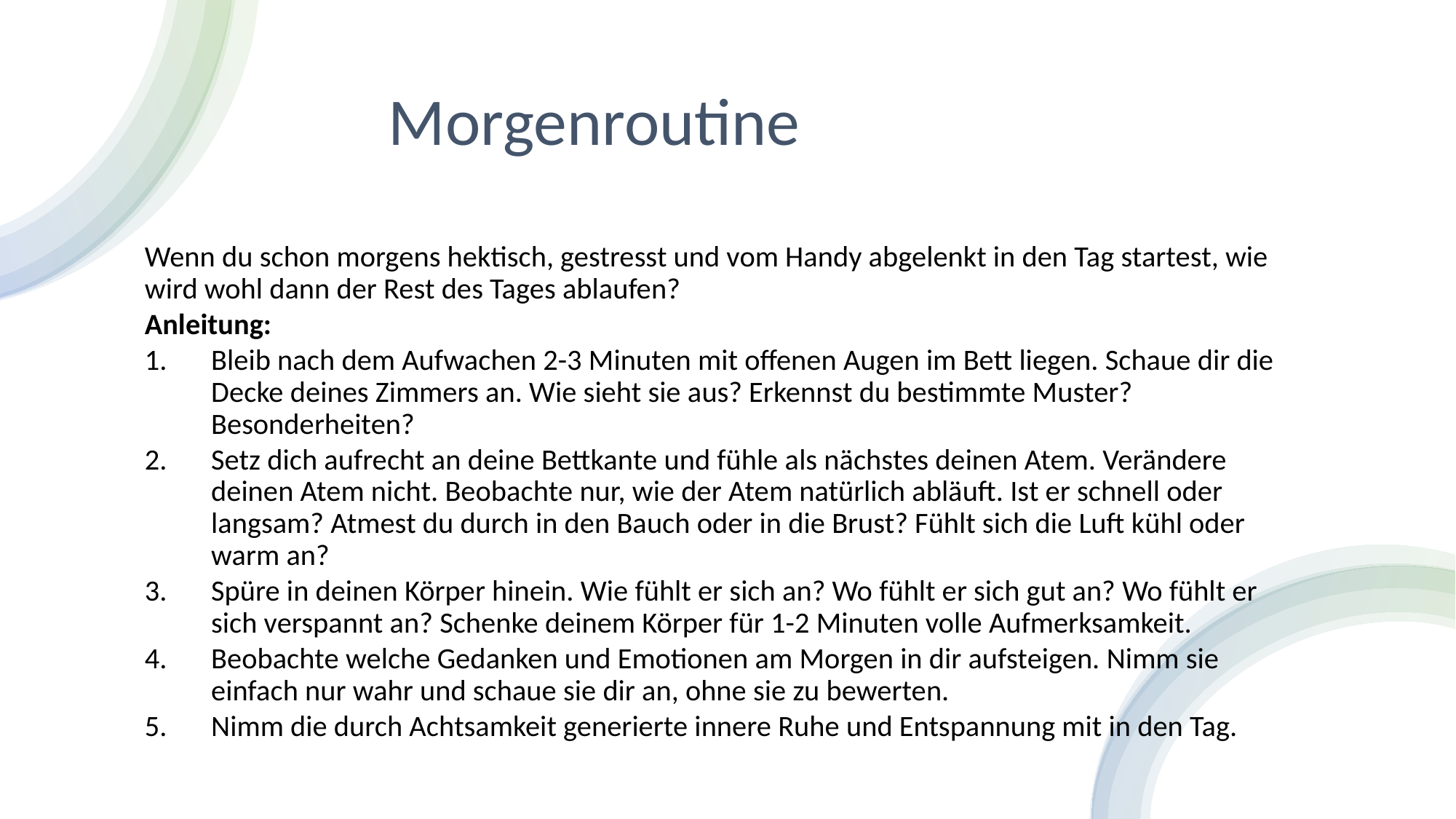

# Morgenroutine
Wenn du schon morgens hektisch, gestresst und vom Handy abgelenkt in den Tag startest, wie wird wohl dann der Rest des Tages ablaufen?
Anleitung:
Bleib nach dem Aufwachen 2-3 Minuten mit offenen Augen im Bett liegen. Schaue dir die Decke deines Zimmers an. Wie sieht sie aus? Erkennst du bestimmte Muster? Besonderheiten?
Setz dich aufrecht an deine Bettkante und fühle als nächstes deinen Atem. Verändere deinen Atem nicht. Beobachte nur, wie der Atem natürlich abläuft. Ist er schnell oder langsam? Atmest du durch in den Bauch oder in die Brust? Fühlt sich die Luft kühl oder warm an?
Spüre in deinen Körper hinein. Wie fühlt er sich an? Wo fühlt er sich gut an? Wo fühlt er sich verspannt an? Schenke deinem Körper für 1-2 Minuten volle Aufmerksamkeit.
Beobachte welche Gedanken und Emotionen am Morgen in dir aufsteigen. Nimm sie einfach nur wahr und schaue sie dir an, ohne sie zu bewerten.
Nimm die durch Achtsamkeit generierte innere Ruhe und Entspannung mit in den Tag.